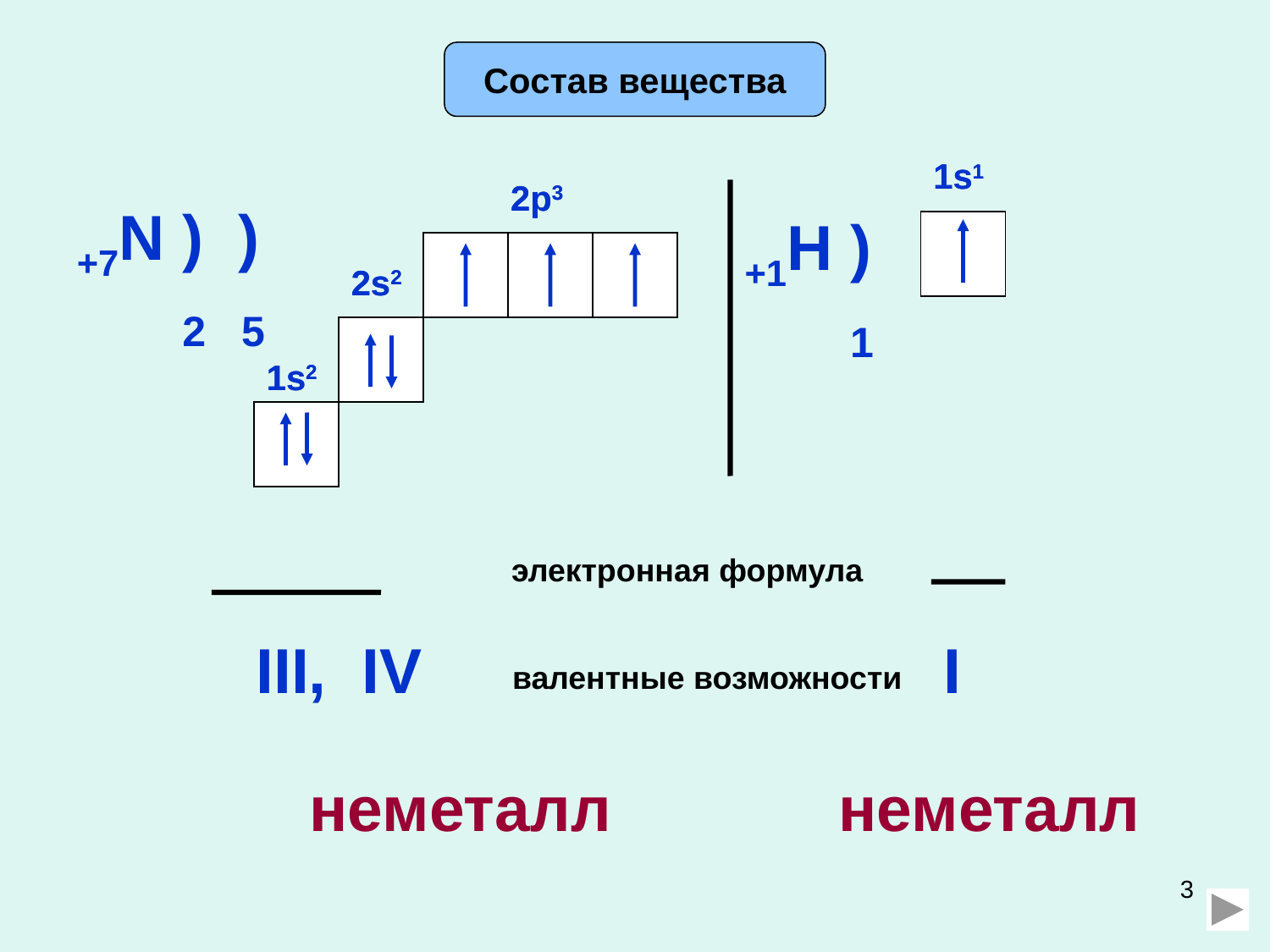

Состав вещества
1s1
1s1
2p3
2p3

+7N )  )
      2   5
+1H )
      1

2s2
2s2

1s2
1s2

электронная формула

III,
IV
I
валентные возможности
неметалл
неметалл
3